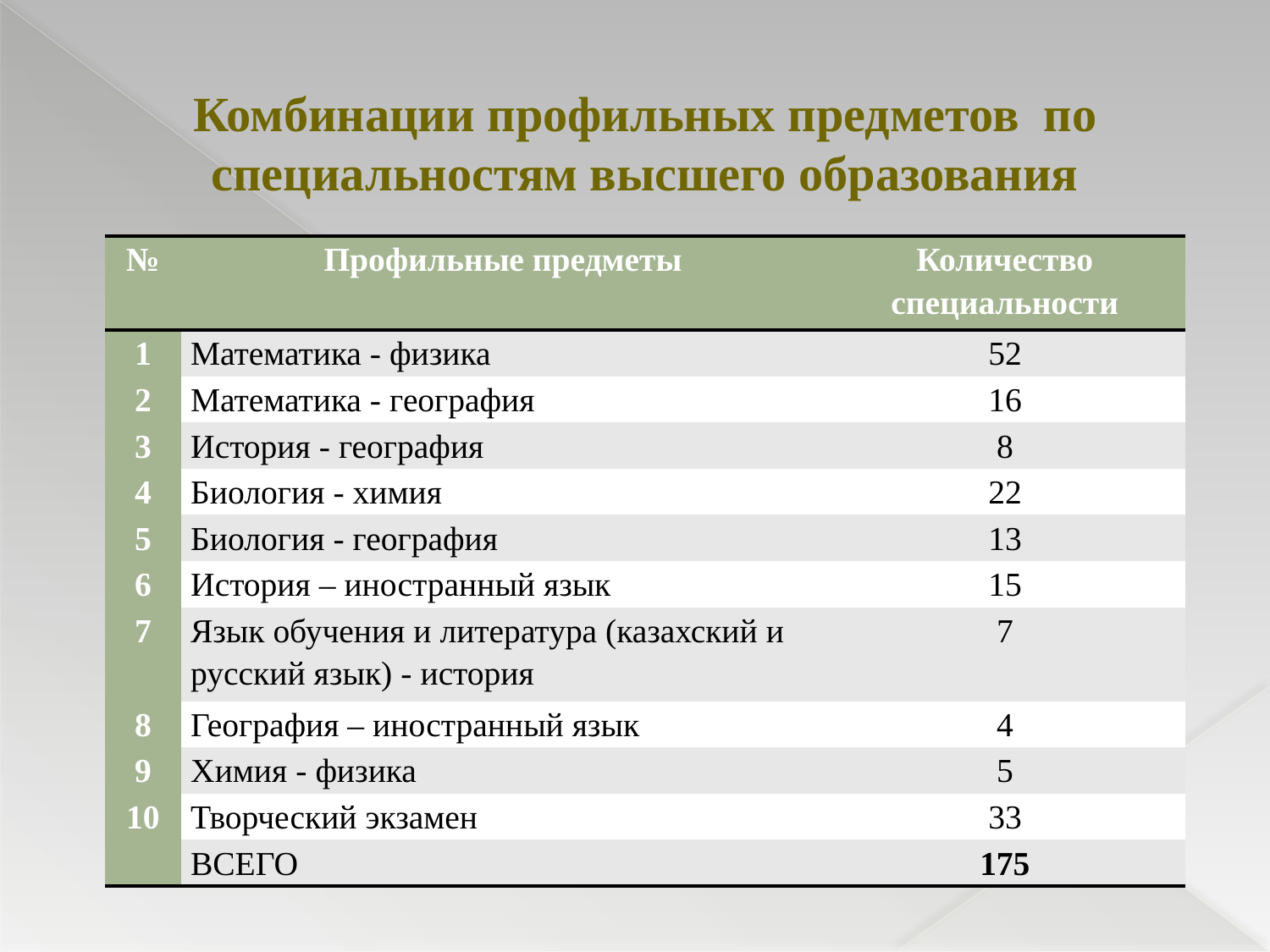

Комбинации профильных предметов  по специальностям высшего образования

| № | Профильные предметы | Количество специальности |
| --- | --- | --- |
| 1 | Математика - физика | 52 |
| 2 | Математика - география | 16 |
| 3 | История - география | 8 |
| 4 | Биология - химия | 22 |
| 5 | Биология - география | 13 |
| 6 | История – иностранный язык | 15 |
| 7 | Язык обучения и литература (казахский и русский язык) - история | 7 |
| 8 | География – иностранный язык | 4 |
| 9 | Химия - физика | 5 |
| 10 | Творческий экзамен | 33 |
|  | ВСЕГО | 175 |